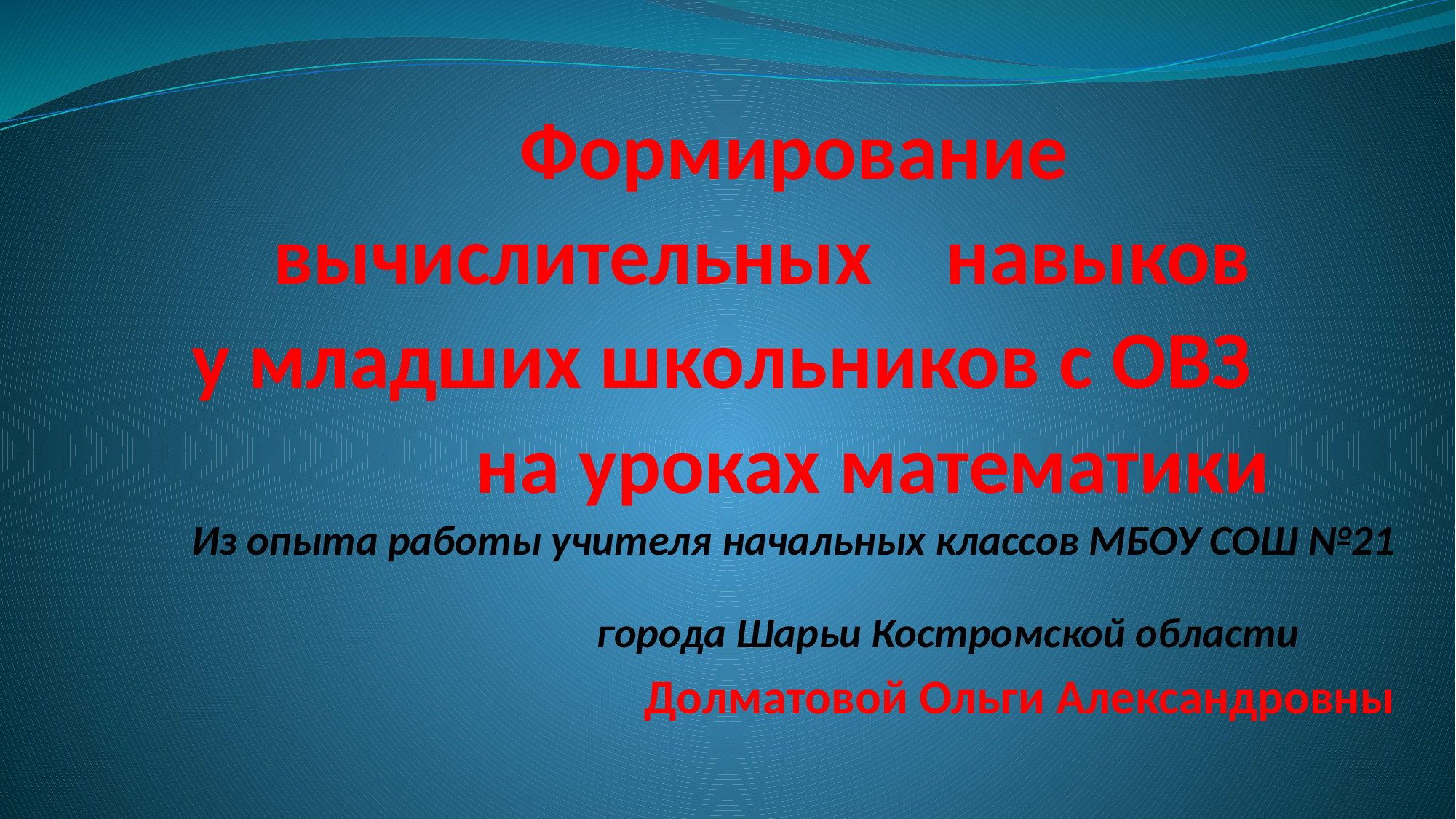

# Формирование            вычислительных    навыков у младших школьников с ОВЗ на уроках математики
Из опыта работы учителя начальных классов МБОУ СОШ №21
города Шарьи Костромской области
Долматовой Ольги Александровны